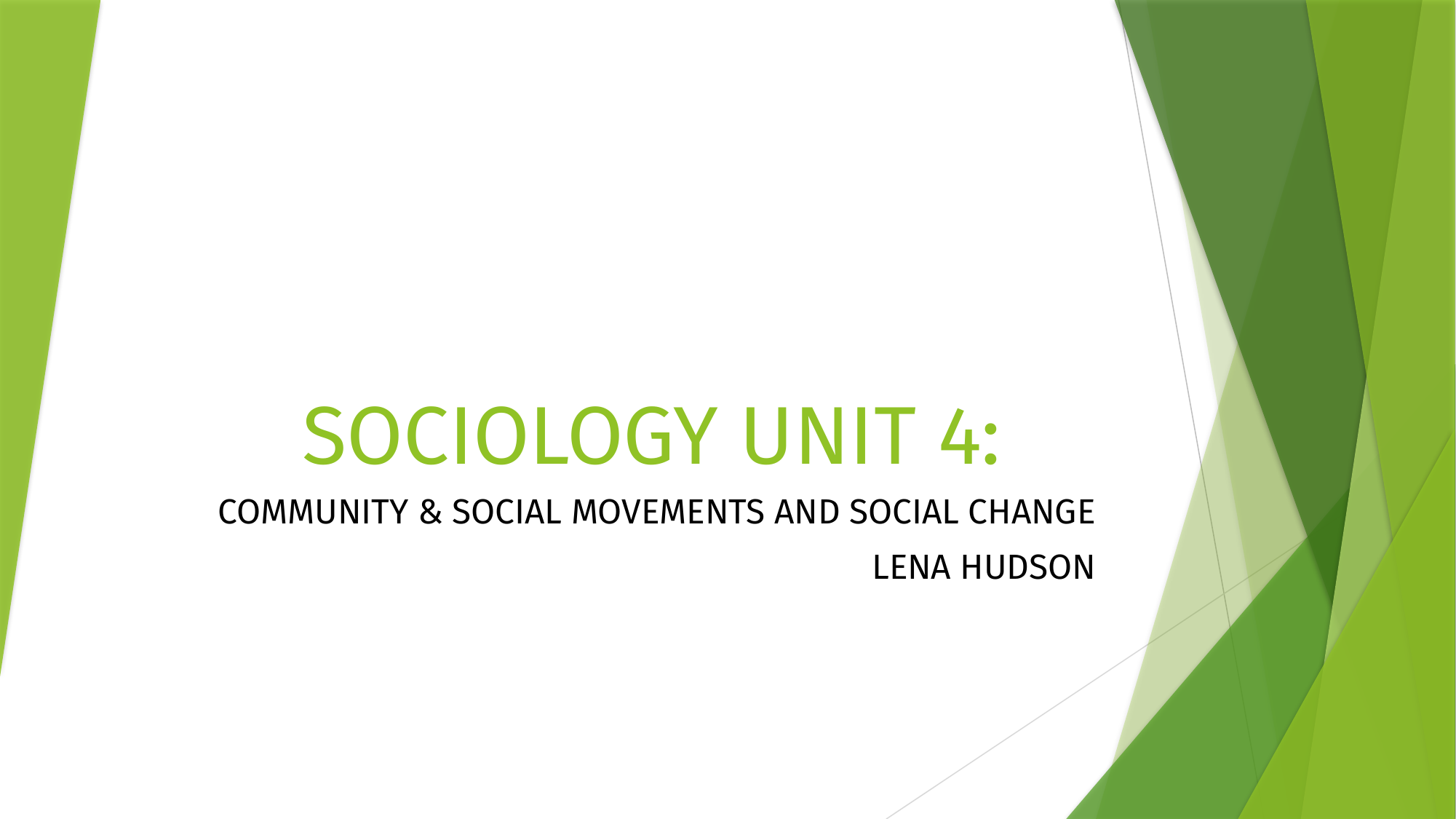

# SOCIOLOGY UNIT 4:
COMMUNITY & SOCIAL MOVEMENTS AND SOCIAL CHANGE
LENA HUDSON